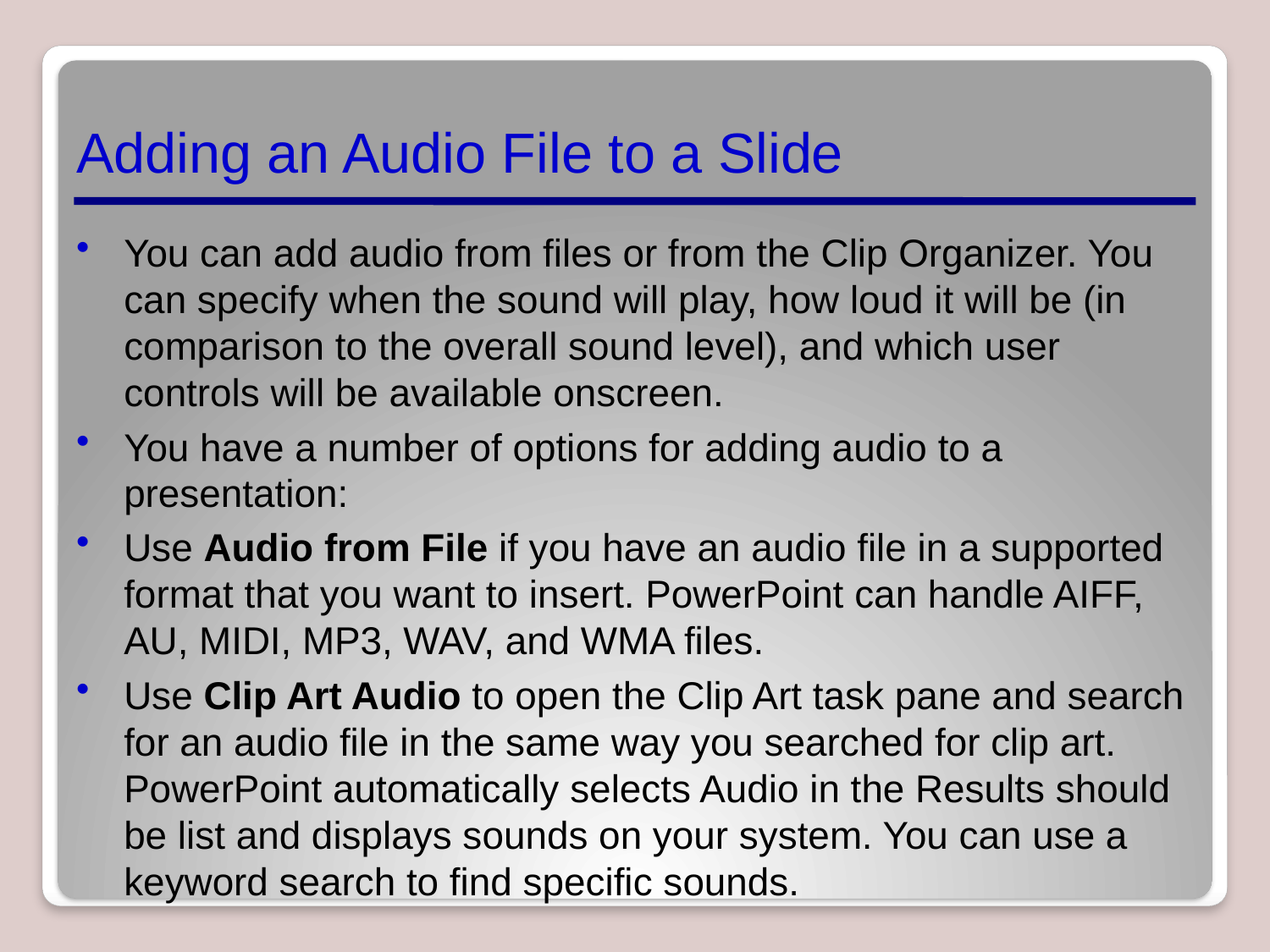

# Adding an Audio File to a Slide
You can add audio from files or from the Clip Organizer. You can specify when the sound will play, how loud it will be (in comparison to the overall sound level), and which user controls will be available onscreen.
You have a number of options for adding audio to a presentation:
Use Audio from File if you have an audio file in a supported format that you want to insert. PowerPoint can handle AIFF, AU, MIDI, MP3, WAV, and WMA files.
Use Clip Art Audio to open the Clip Art task pane and search for an audio file in the same way you searched for clip art. PowerPoint automatically selects Audio in the Results should be list and displays sounds on your system. You can use a keyword search to find specific sounds.